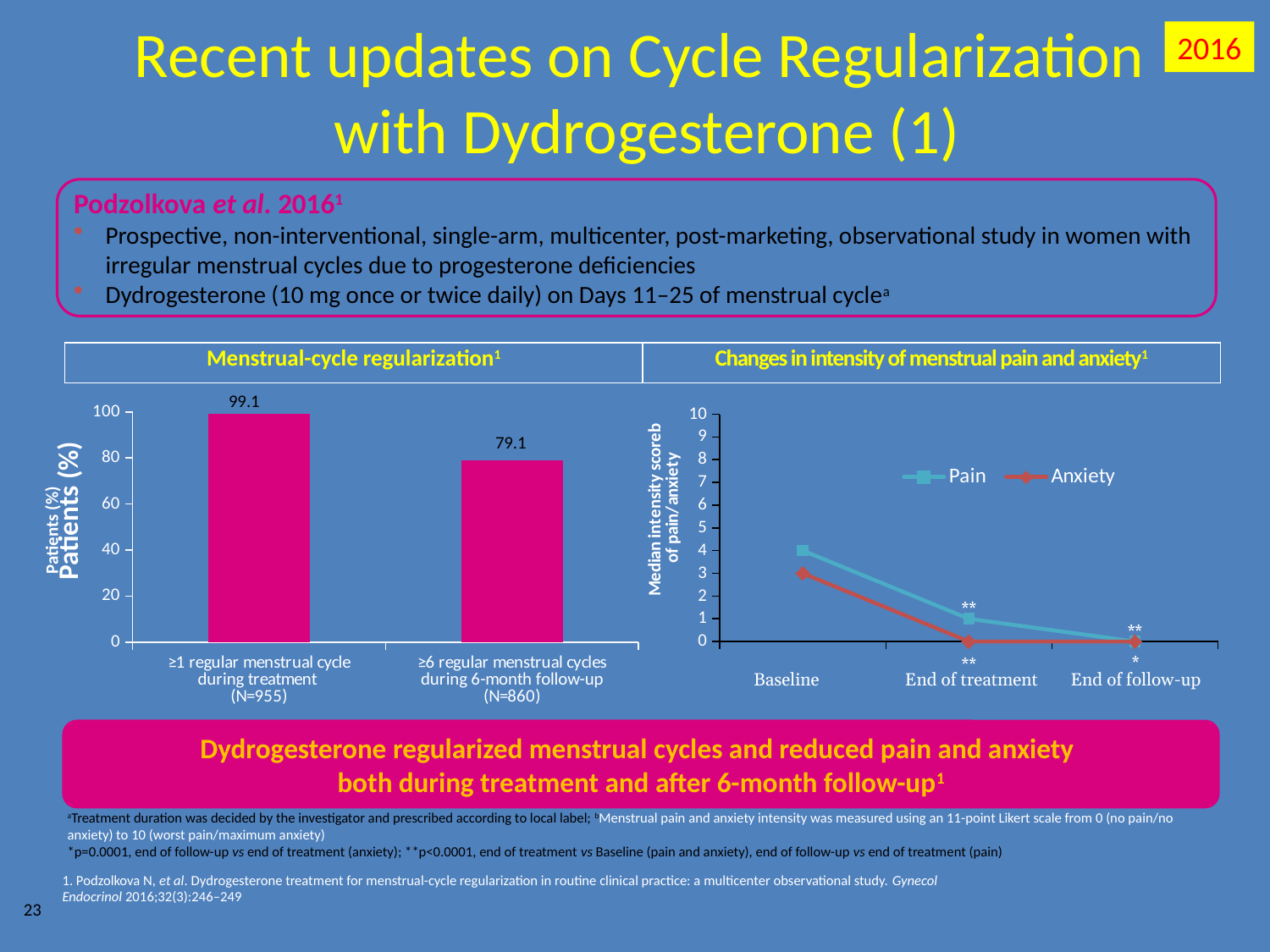

2016
# Recent updates on Cycle Regularization with Dydrogesterone (1)
Podzolkova et al. 20161
Prospective, non-interventional, single-arm, multicenter, post-marketing, observational study in women with irregular menstrual cycles due to progesterone deficiencies
Dydrogesterone (10 mg once or twice daily) on Days 11–25 of menstrual cyclea
| Menstrual-cycle regularization1 | Changes in intensity of menstrual pain and anxiety1 |
| --- | --- |

### Chart

| Category | Pain | Anxiety |
|---|---|---|
| Baseline | 4.0 | 3.0 |
| End of treatment | 1.0 | 0.0 |
| End of follow-up | 0.0 | 0.0 |
**
**
*
**
Baseline
End of treatment
End of follow-up
99.1

### Chart

| Category |  |
|---|---|
| ≥1 regular menstrual cycle
during treatment
(N=955) | 99.1 |
| ≥6 regular menstrual cycles
during 6-month follow-up (N=860) | 79.1 |
79.1
Patients (%)
Patients (%)
Dydrogesterone regularized menstrual cycles and reduced pain and anxiety
both during treatment and after 6-month follow-up1
aTreatment duration was decided by the investigator and prescribed according to local label; bMenstrual pain and anxiety intensity was measured using an 11-point Likert scale from 0 (no pain/no anxiety) to 10 (worst pain/maximum anxiety)
*p=0.0001, end of follow-up vs end of treatment (anxiety); **p<0.0001, end of treatment vs Baseline (pain and anxiety), end of follow-up vs end of treatment (pain)
1. Podzolkova N, et al. Dydrogesterone treatment for menstrual-cycle regularization in routine clinical practice: a multicenter observational study. Gynecol Endocrinol 2016;32(3):246–249
23